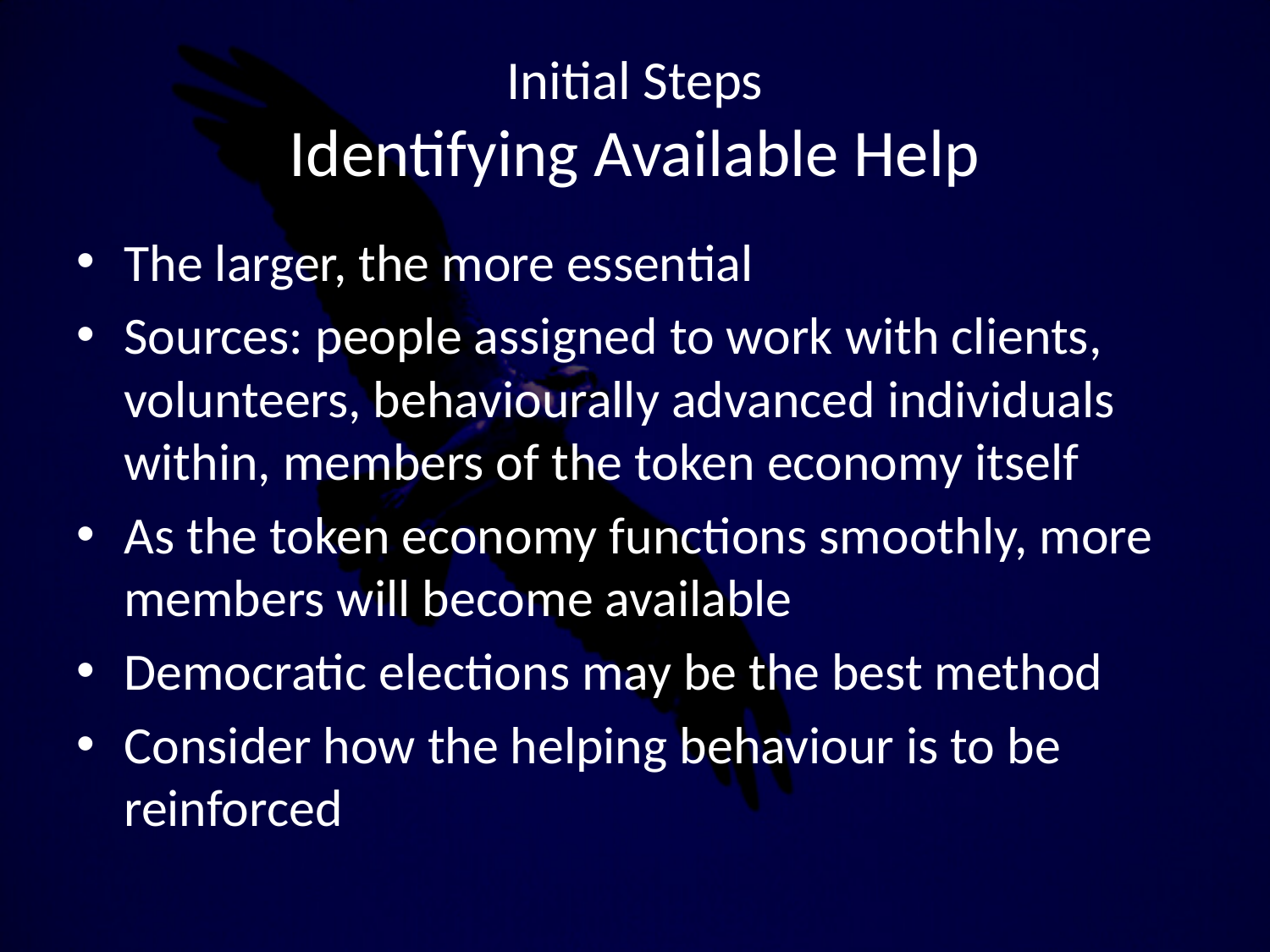

# Initial Steps Identifying Available Help
The larger, the more essential
Sources: people assigned to work with clients, volunteers, behaviourally advanced individuals within, members of the token economy itself
As the token economy functions smoothly, more members will become available
Democratic elections may be the best method
Consider how the helping behaviour is to be reinforced